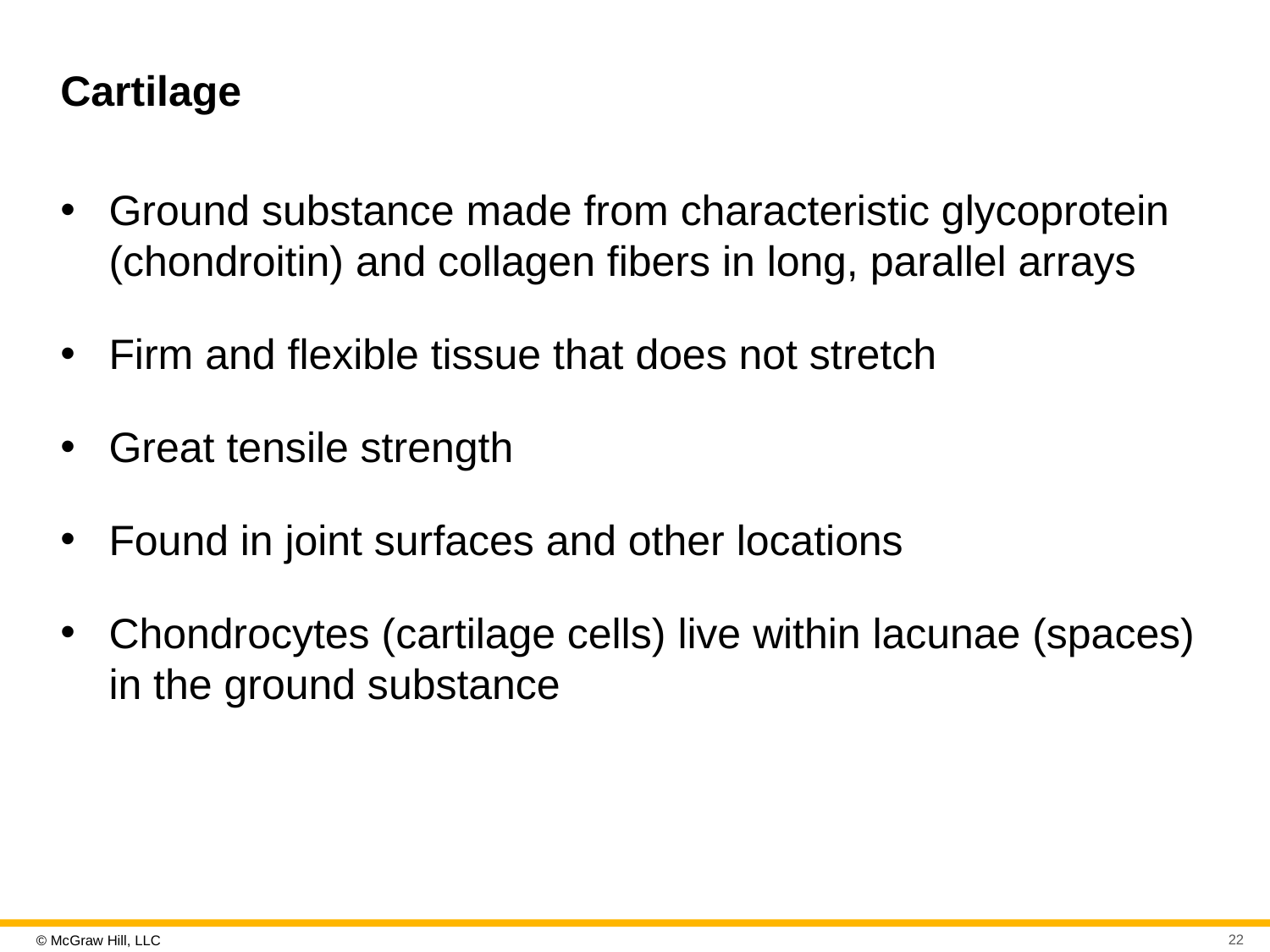

# Cartilage
Ground substance made from characteristic glycoprotein (chondroitin) and collagen fibers in long, parallel arrays
Firm and flexible tissue that does not stretch
Great tensile strength
Found in joint surfaces and other locations
Chondrocytes (cartilage cells) live within lacunae (spaces) in the ground substance
22